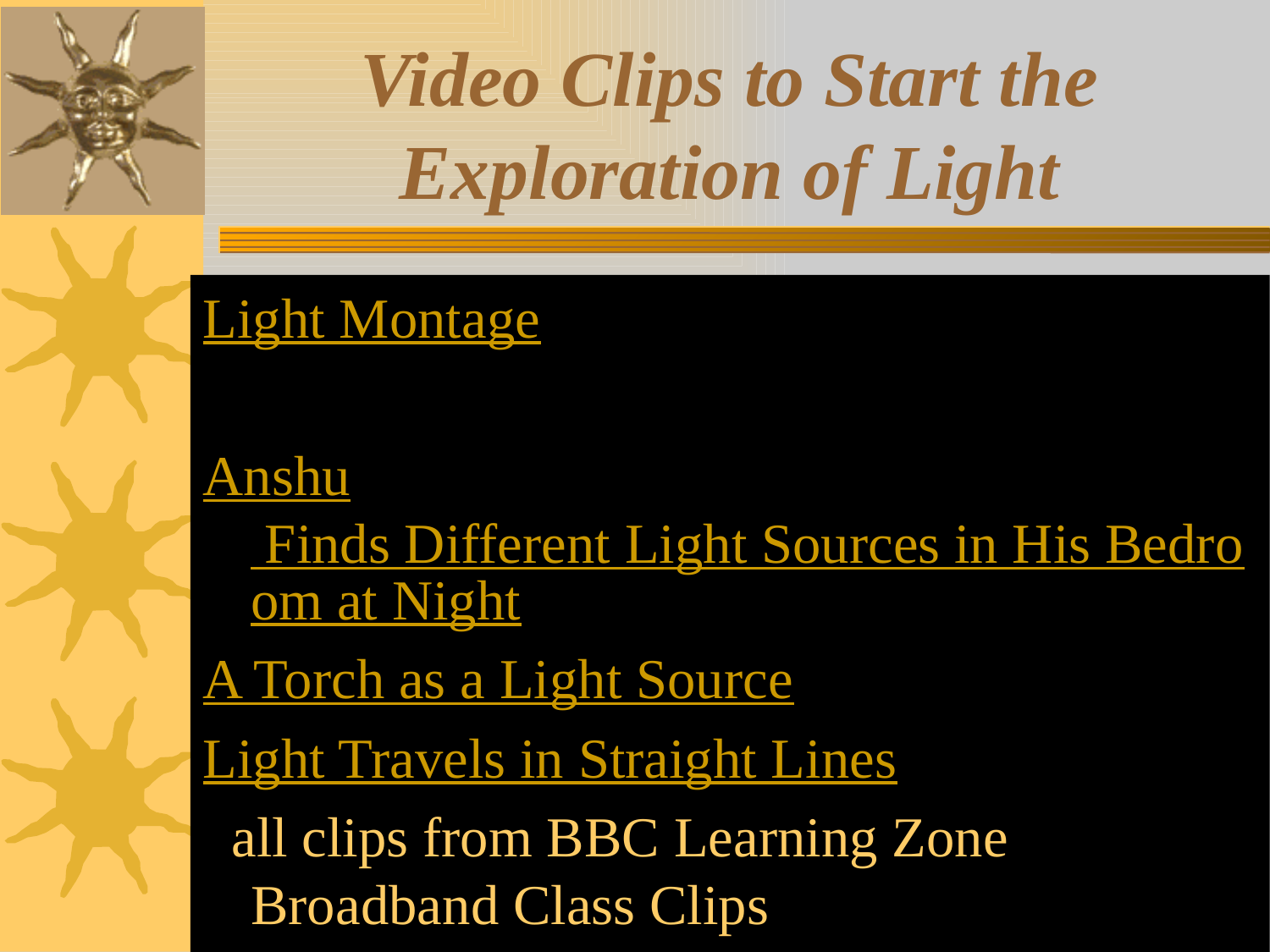

# Video Clips to Start the Exploration of Light
Light Montage
Seeing in the Dark
Anshu Finds Different Light Sources in His Bedroom at Night
A Torch as a Light Source
Light Travels in Straight Lines
*all clips from BBC Learning Zone Broadband Class Clips